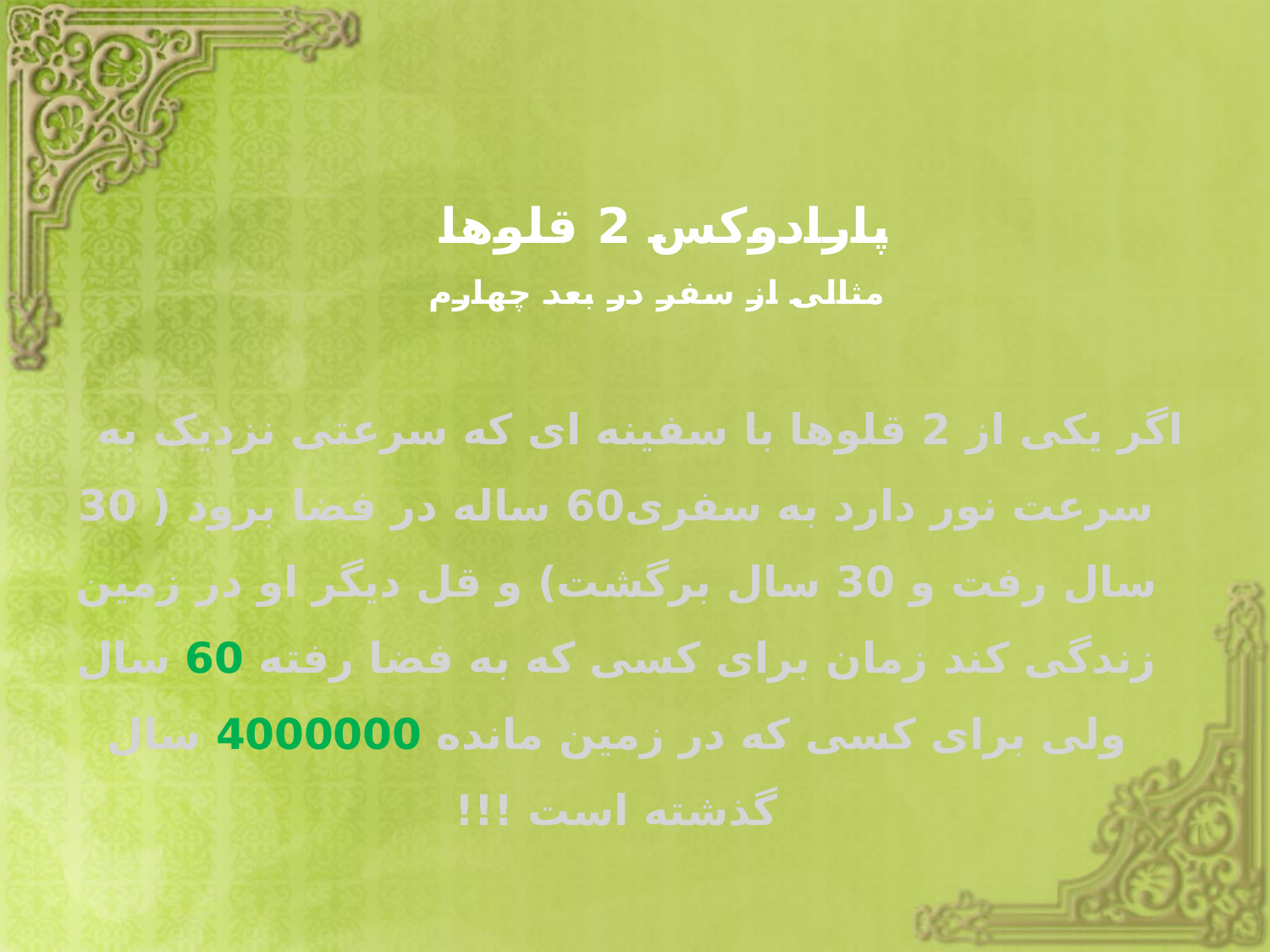

# پارادوکس 2 قلوها مثالی از سفر در بعد چهارم
اگر یکی از 2 قلوها با سفینه ای که سرعتی نزدیک به سرعت نور دارد به سفری60 ساله در فضا برود ( 30 سال رفت و 30 سال برگشت) و قل دیگر او در زمین زندگی کند زمان برای کسی که به فضا رفته 60 سال ولی برای کسی که در زمین مانده 4000000 سال گذشته است !!!